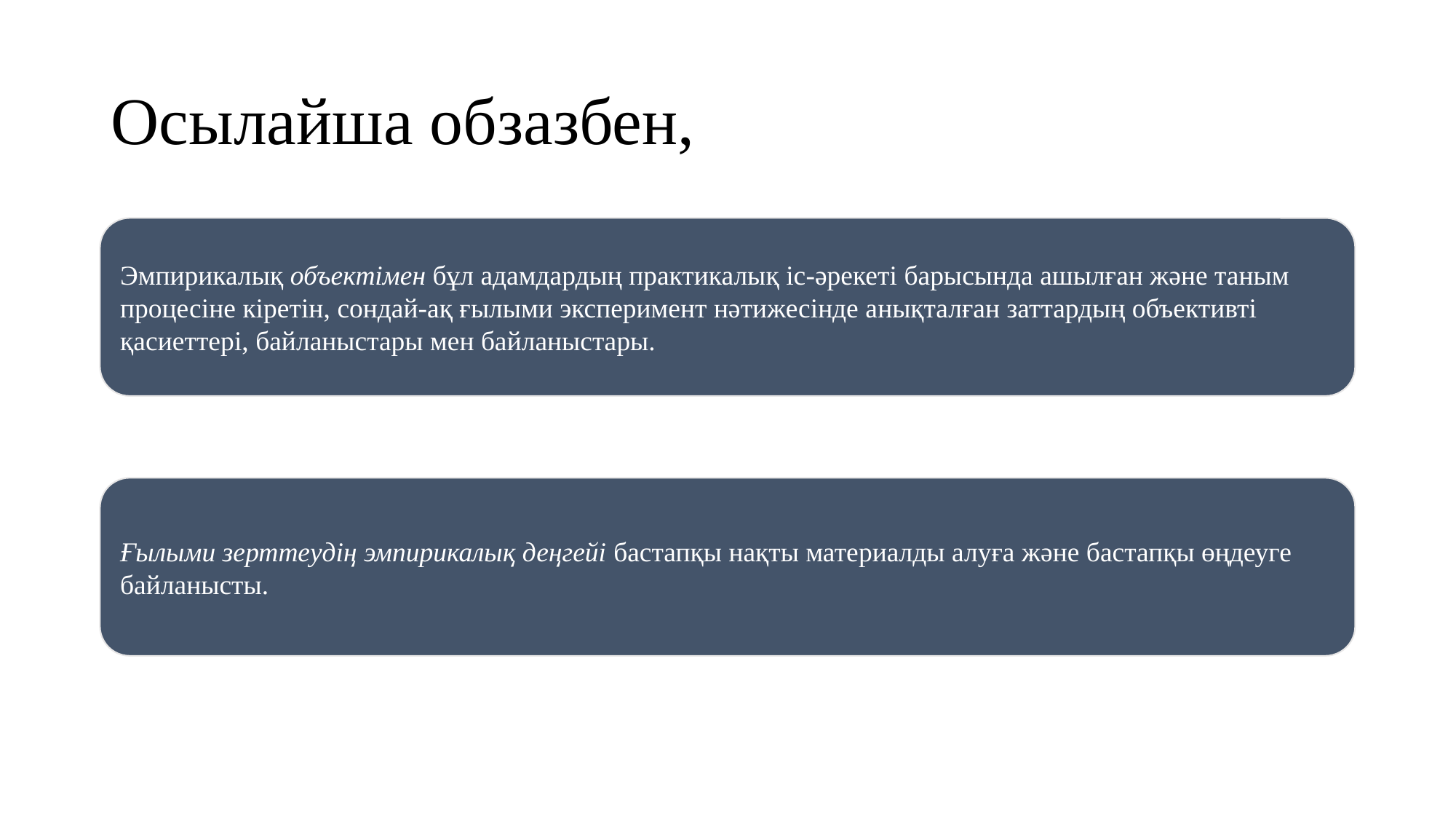

# Осылайша обзазбен,
Эмпирикалық объектімен бұл адамдардың практикалық іс-әрекеті барысында ашылған және таным процесіне кіретін, сондай-ақ ғылыми эксперимент нәтижесінде анықталған заттардың объективті қасиеттері, байланыстары мен байланыстары.
Ғылыми зерттеудің эмпирикалық деңгейі бастапқы нақты материалды алуға және бастапқы өңдеуге байланысты.